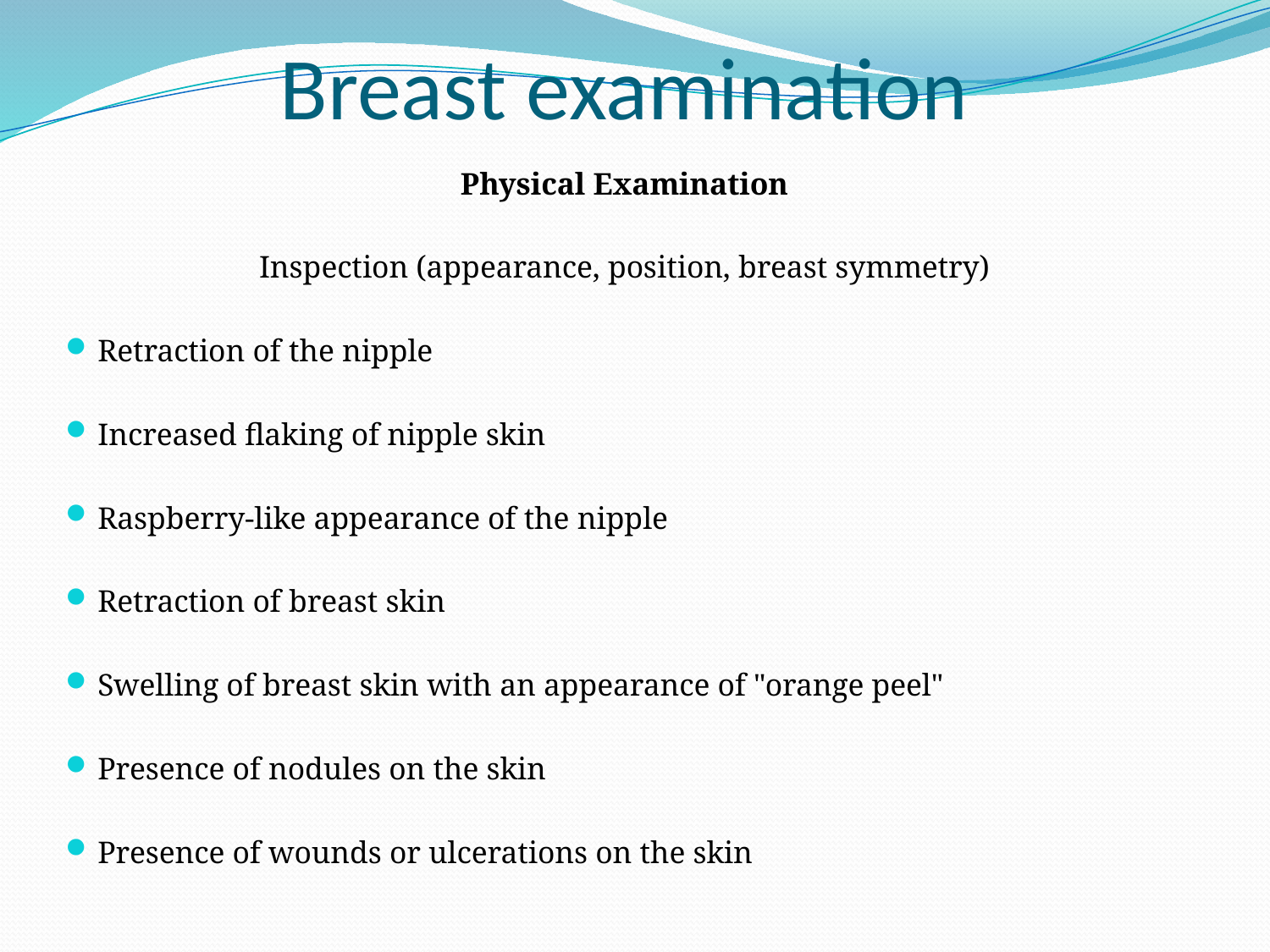

# Breast examination
Physical Examination

Inspection (appearance, position, breast symmetry)

Retraction of the nipple

Increased flaking of nipple skin

Raspberry-like appearance of the nipple

Retraction of breast skin

Swelling of breast skin with an appearance of "orange peel"

Presence of nodules on the skin

Presence of wounds or ulcerations on the skin